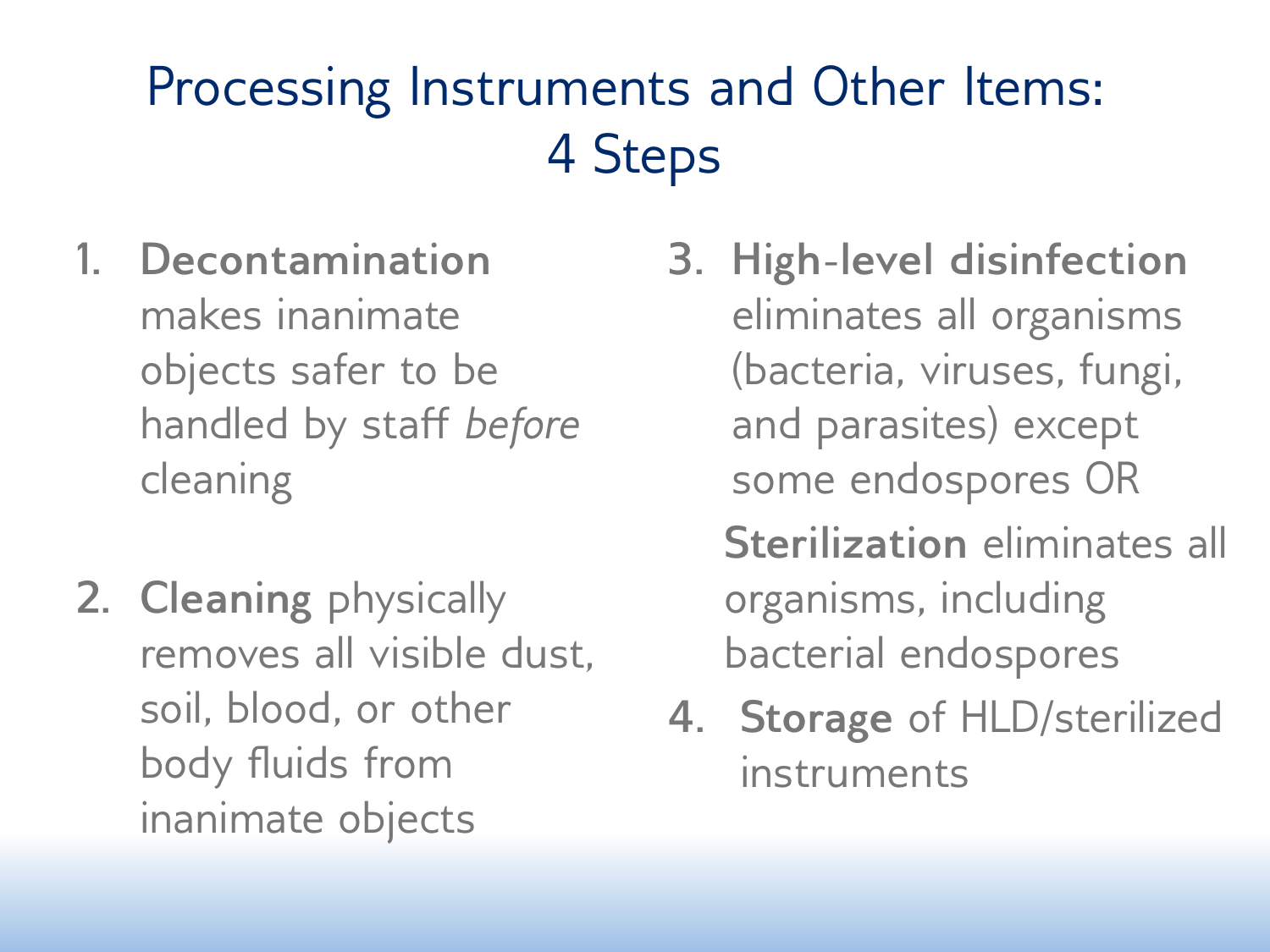

# Processing Instruments and Other Items: 4 Steps
Decontamination makes inanimate objects safer to be handled by staff before cleaning
Cleaning physically removes all visible dust, soil, blood, or other
body fluids from
inanimate objects
High-level disinfection eliminates all organisms (bacteria, viruses, fungi, and parasites) except some endospores OR
Sterilization eliminates all organisms, including bacterial endospores
Storage of HLD/sterilized instruments